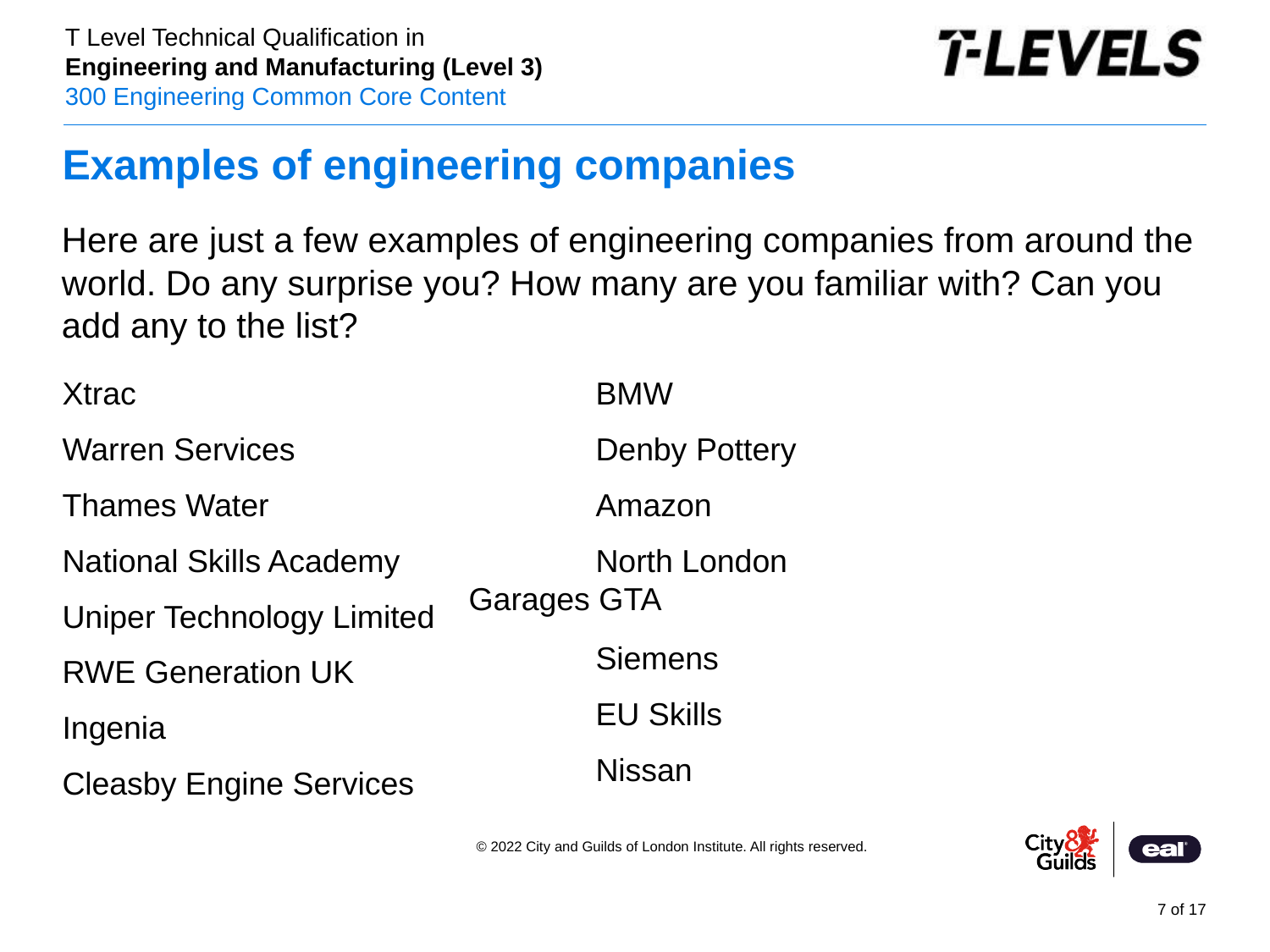

# Examples of engineering companies
Here are just a few examples of engineering companies from around the world. Do any surprise you? How many are you familiar with? Can you add any to the list?
Xtrac
Warren Services
Thames Water
National Skills Academy
Uniper Technology Limited
RWE Generation UK
Ingenia
Cleasby Engine Services
	BMW
	Denby Pottery
	Amazon
	North London 	Garages GTA
	Siemens
	EU Skills
	Nissan